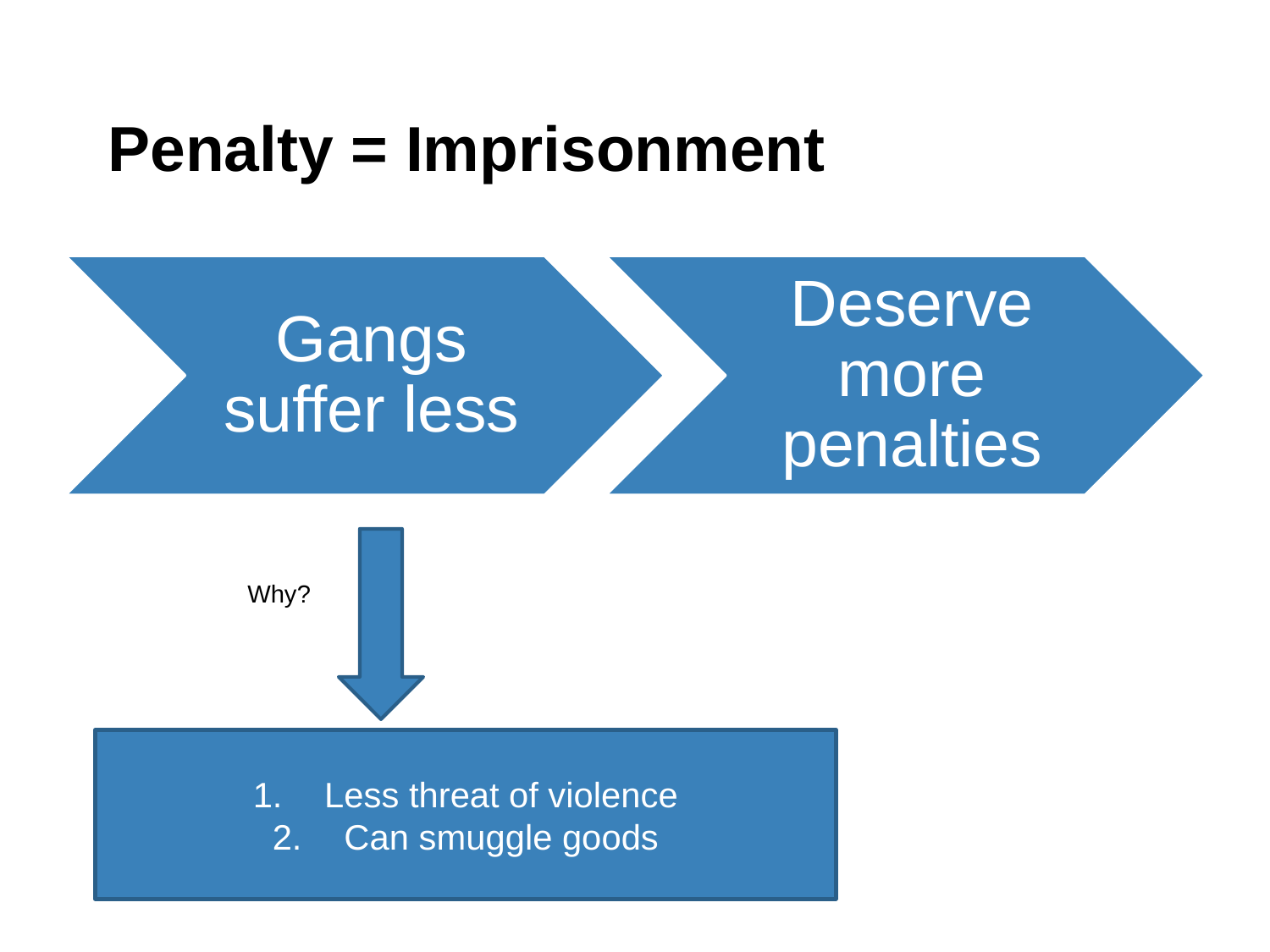

# Penalty = Imprisonment
Gangs suffer less
Deserve more penalties

Why?
Less threat of violence
Can smuggle goods